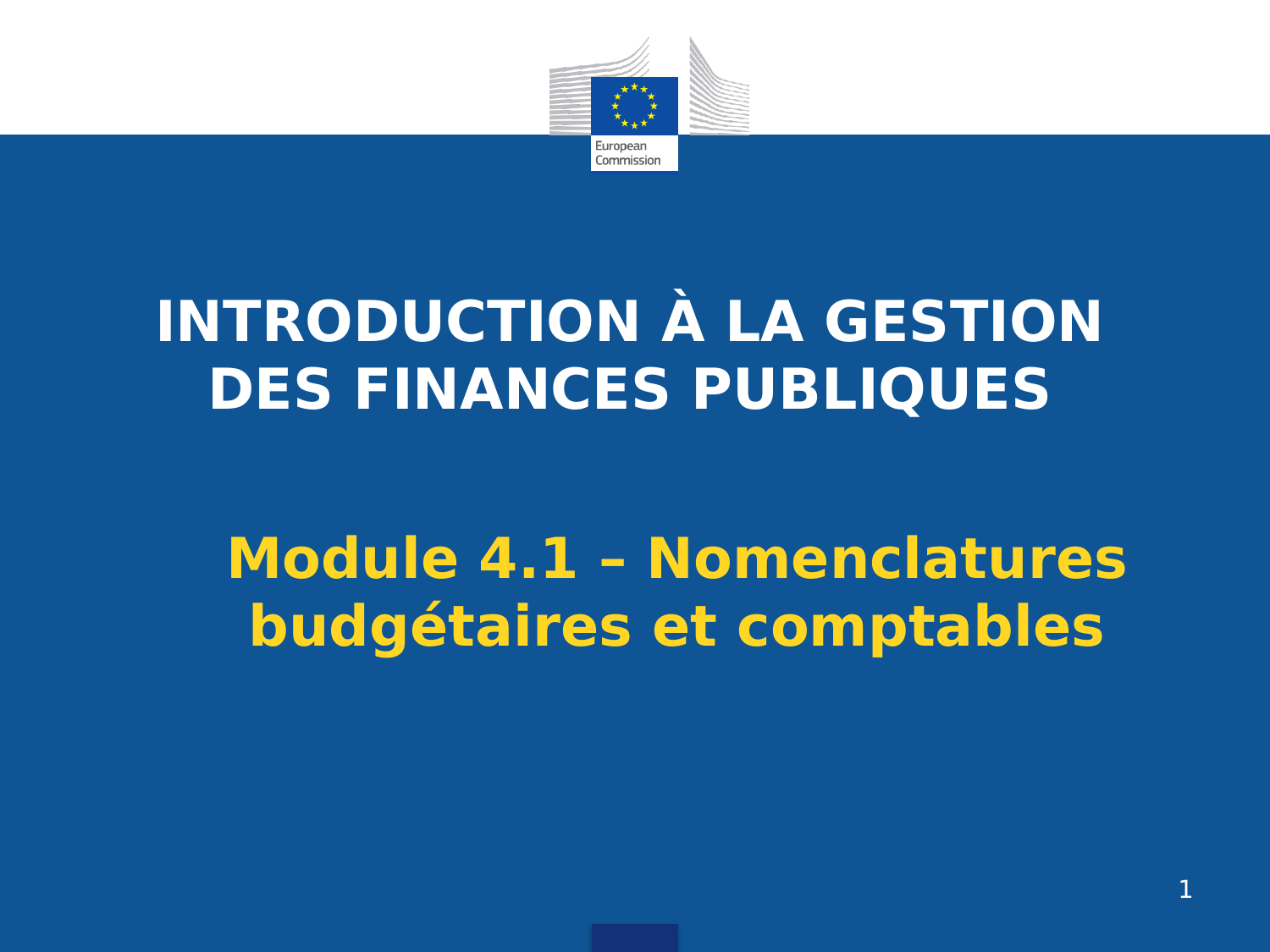

# INTRODUCTION À LA GESTION DES FINANCES PUBLIQUES
Module 4.1 – Nomenclatures budgétaires et comptables

1